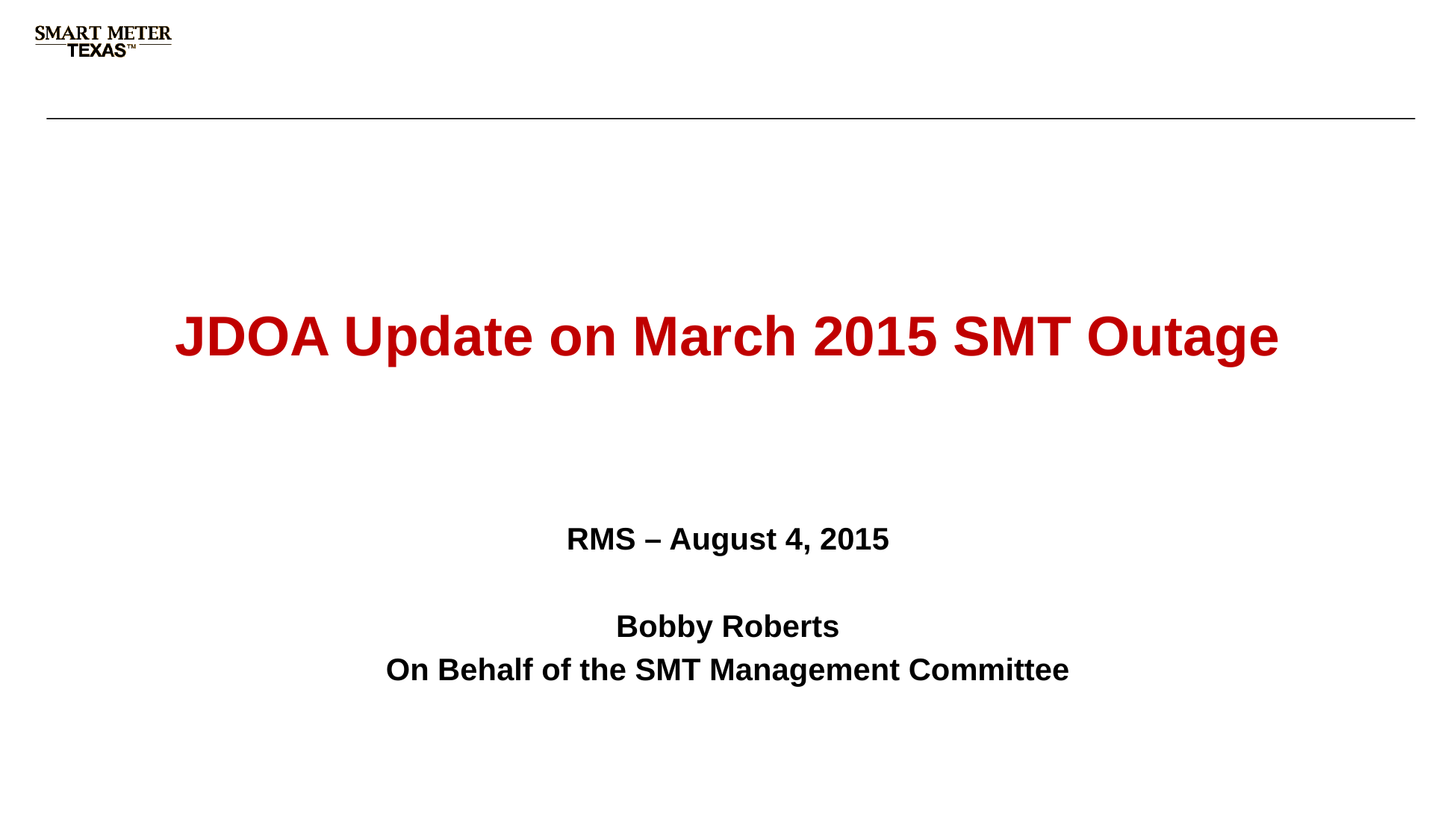

# JDOA Update on March 2015 SMT Outage
RMS – August 4, 2015

Bobby Roberts
On Behalf of the SMT Management Committee